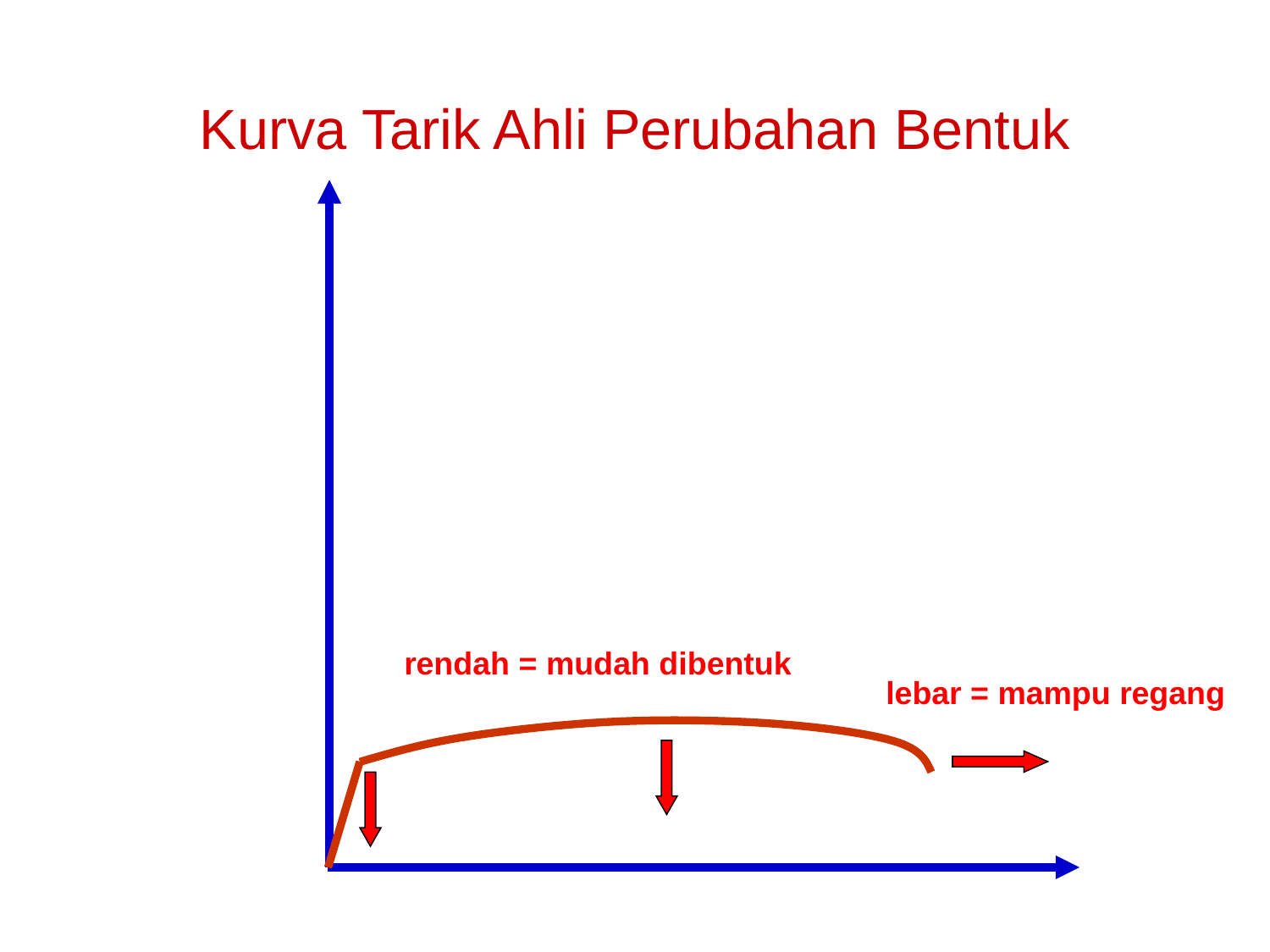

# Kurva Tarik Ahli Perubahan Bentuk
rendah = mudah dibentuk
lebar = mampu regang